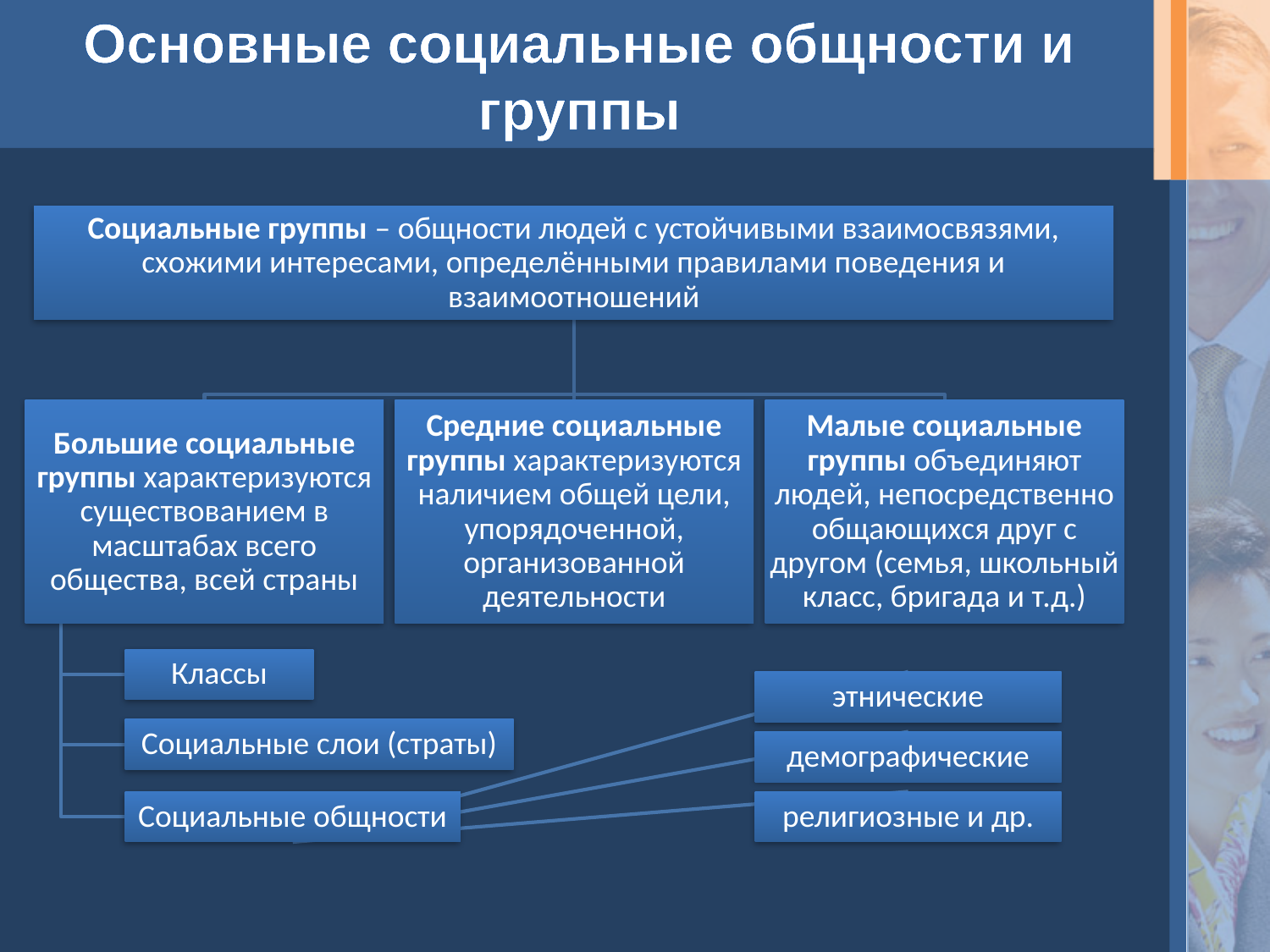

# Основные социальные общности и группы
Социальные группы – общности людей с устойчивыми взаимосвязями, схожими интересами, определёнными правилами поведения и взаимоотношений
Большие социальные группы характеризуются существованием в масштабах всего общества, всей страны
Классы
Социальные слои (страты)
Социальные общности
этнические
демографические
религиозные и др.
Средние социальные группы характеризуются наличием общей цели, упорядоченной, организованной деятельности
Малые социальные группы объединяют людей, непосредственно общающихся друг с другом (семья, школьный класс, бригада и т.д.)